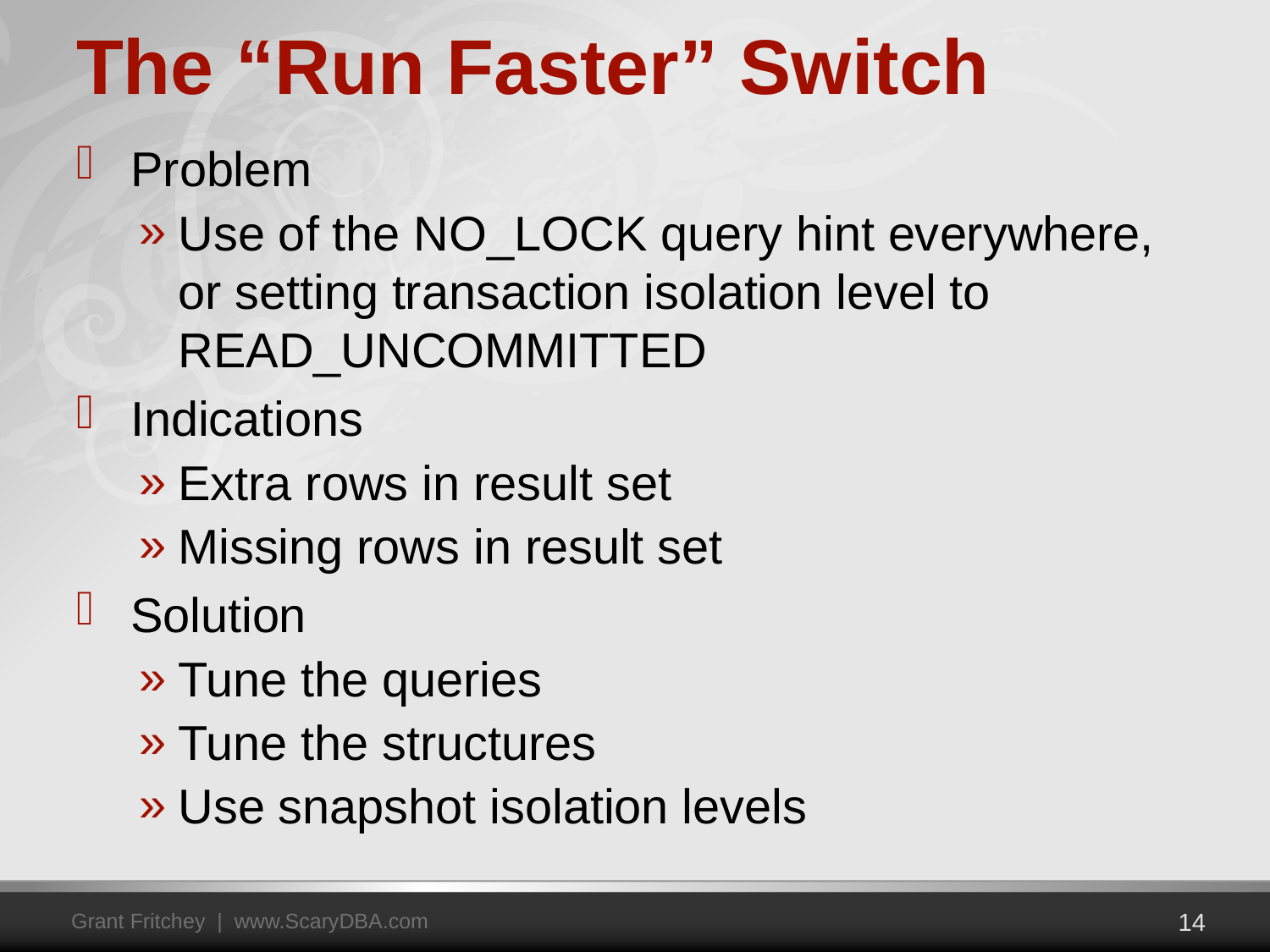

# The “Run Faster” Switch
Problem
Use of the NO_LOCK query hint everywhere, or setting transaction isolation level to READ_UNCOMMITTED
Indications
Extra rows in result set
Missing rows in result set
Solution
Tune the queries
Tune the structures
Use snapshot isolation levels
14